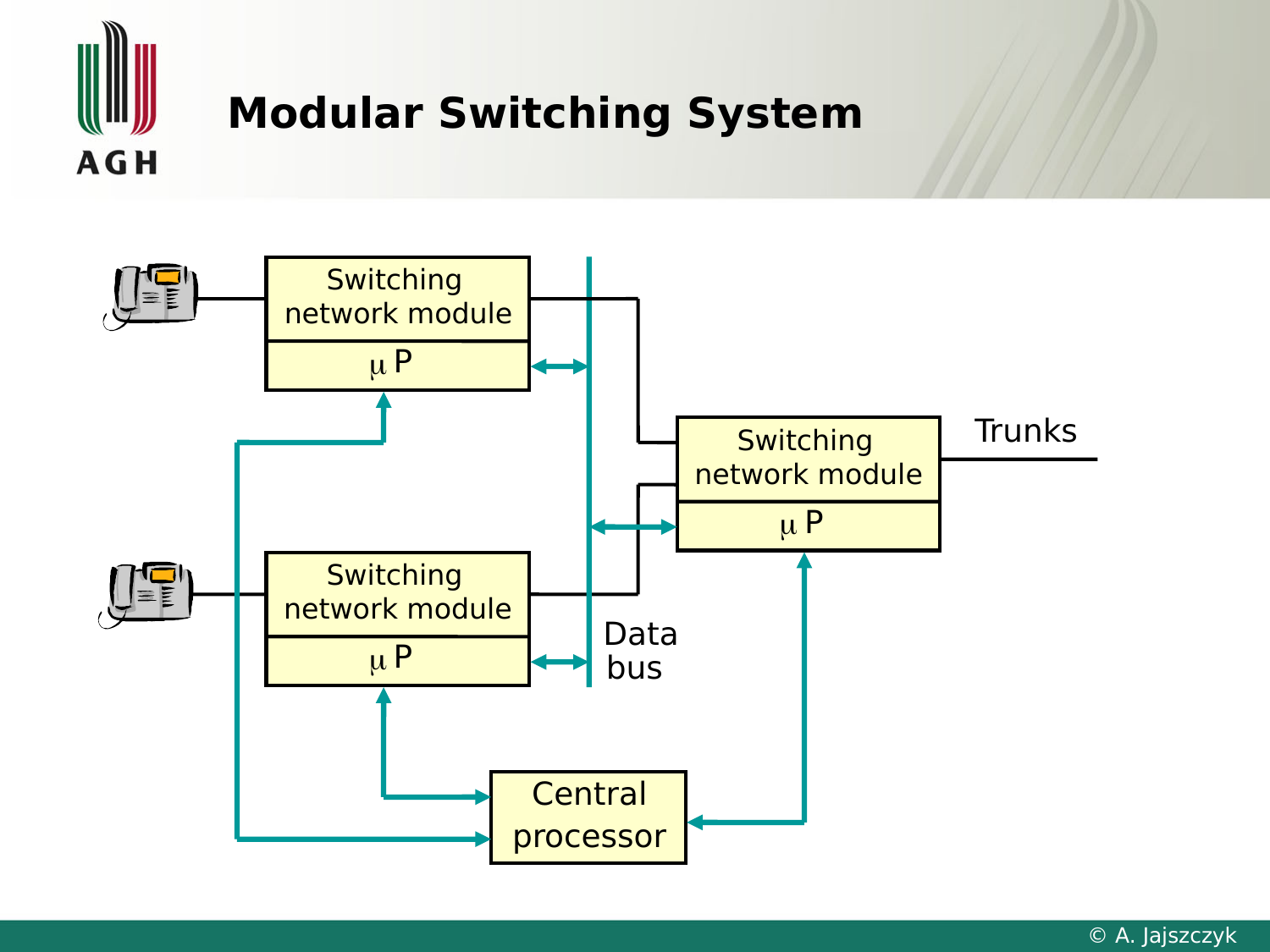

# Modular Switching System
  Switching

 network module

P
μ

  Trunks
  Switching

 network module

P
μ

  Switching

 network module

Data
P
μ

bus

Central

processor